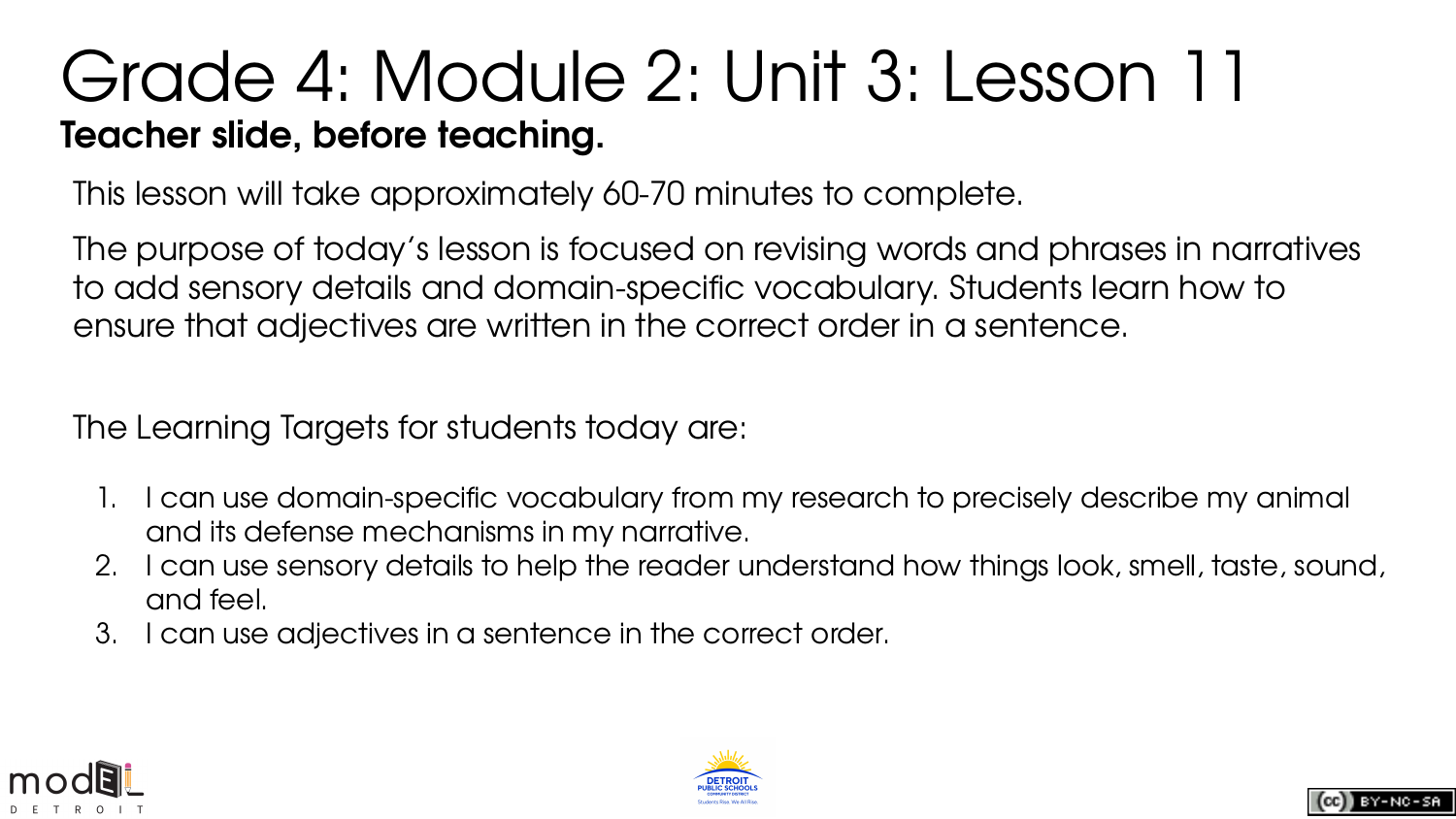

# Grade 4: Module 2: Unit 3: Lesson 11
Teacher slide, before teaching.
This lesson will take approximately 60-70 minutes to complete.
The purpose of today’s lesson is focused on revising words and phrases in narratives to add sensory details and domain-specific vocabulary. Students learn how to ensure that adjectives are written in the correct order in a sentence.

The Learning Targets for students today are:
I can use domain-specific vocabulary from my research to precisely describe my animal and its defense mechanisms in my narrative.
I can use sensory details to help the reader understand how things look, smell, taste, sound, and feel.
I can use adjectives in a sentence in the correct order.